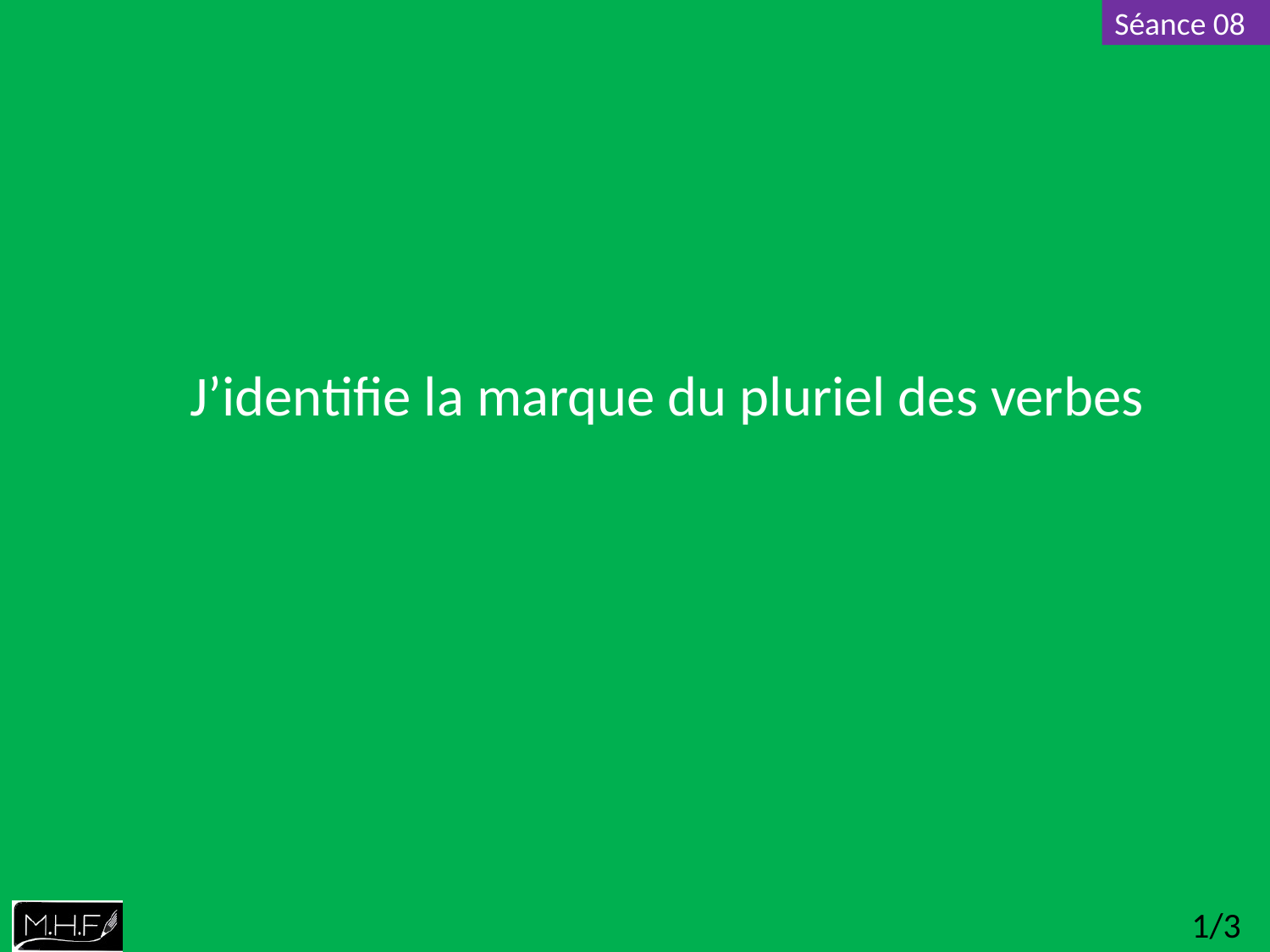

J’identifie la marque du pluriel des verbes
1/3